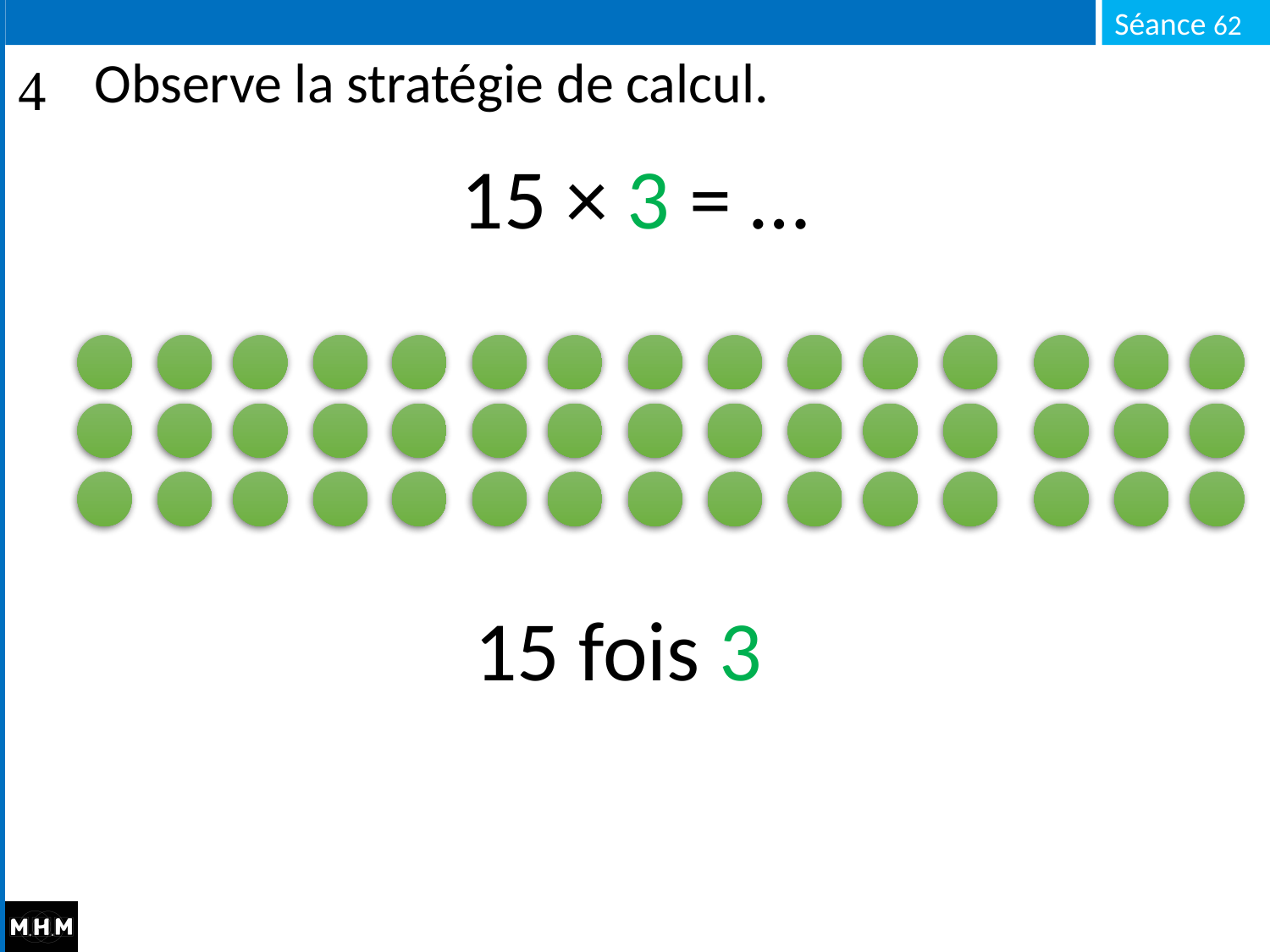

# Observe la stratégie de calcul.
15 × 3 = …

15 fois 3